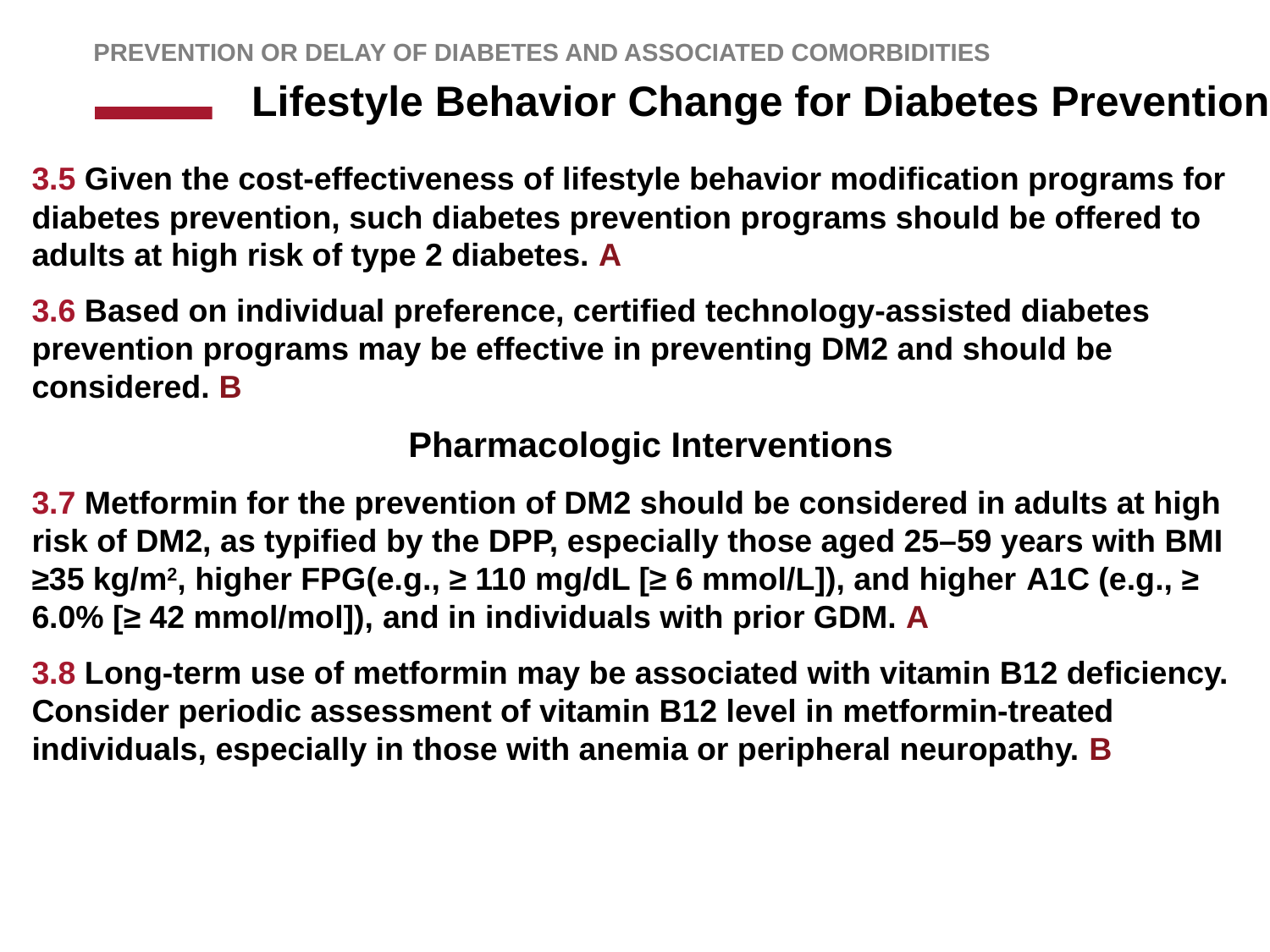

Prevention or Delay of Diabetes AND ASSOCIATED COMORBIDITIES
# Lifestyle Behavior Change for Diabetes Prevention
3.5 Given the cost-effectiveness of lifestyle behavior modification programs for diabetes prevention, such diabetes prevention programs should be offered to adults at high risk of type 2 diabetes. A
3.6 Based on individual preference, certified technology-assisted diabetes prevention programs may be effective in preventing DM2 and should be considered. B
Pharmacologic Interventions
3.7 Metformin for the prevention of DM2 should be considered in adults at high risk of DM2, as typified by the DPP, especially those aged 25–59 years with BMI ≥35 kg/m2, higher FPG(e.g., ≥ 110 mg/dL [≥ 6 mmol/L]), and higher A1C (e.g., ≥ 6.0% [≥ 42 mmol/mol]), and in individuals with prior GDM. A
3.8 Long-term use of metformin may be associated with vitamin B12 deficiency. Consider periodic assessment of vitamin B12 level in metformin-treated individuals, especially in those with anemia or peripheral neuropathy. B